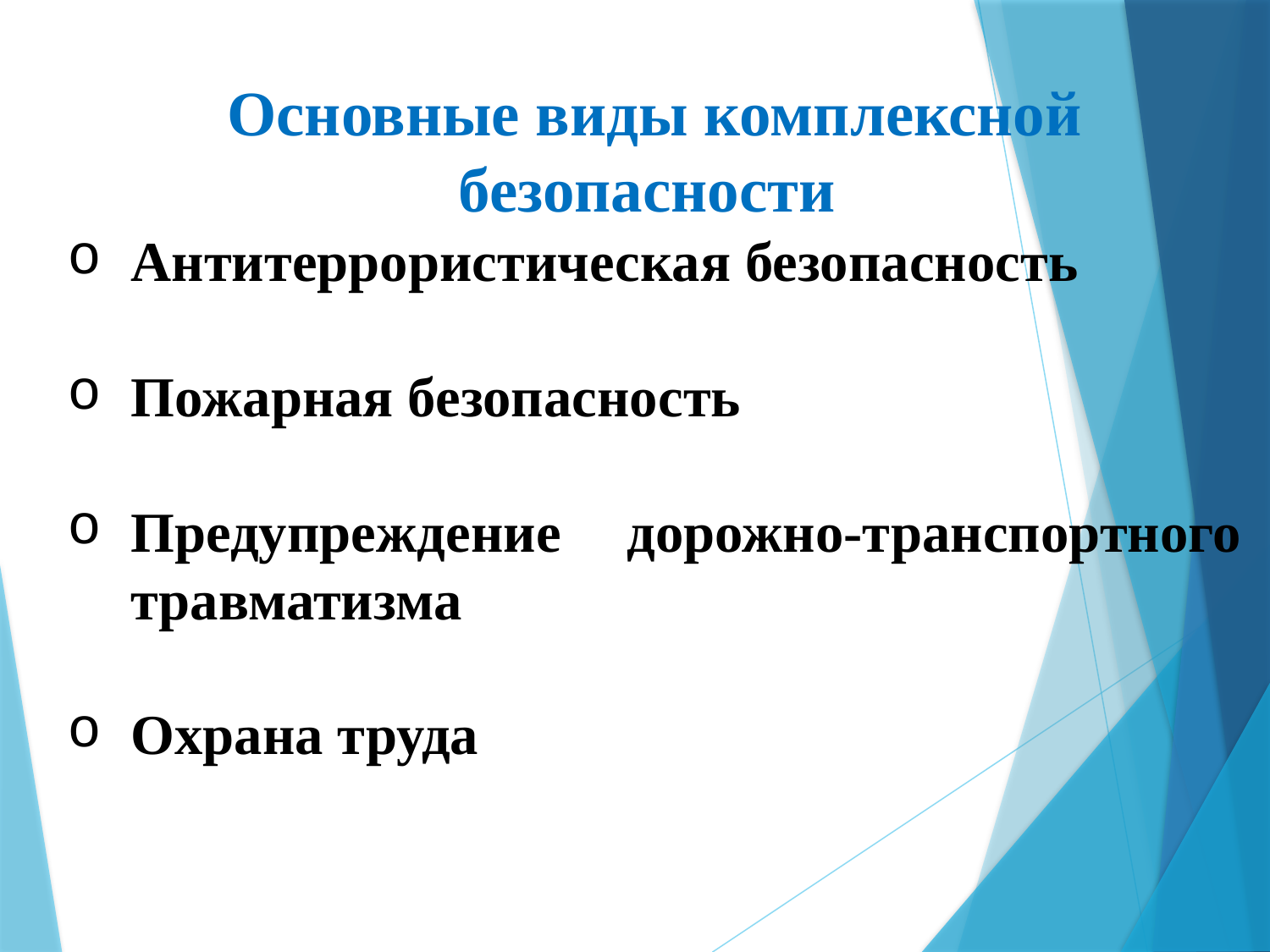

Основные виды комплексной безопасности
Антитеррористическая безопасность

Пожарная безопасность

Предупреждение дорожно-транспортного травматизма

Охрана труда